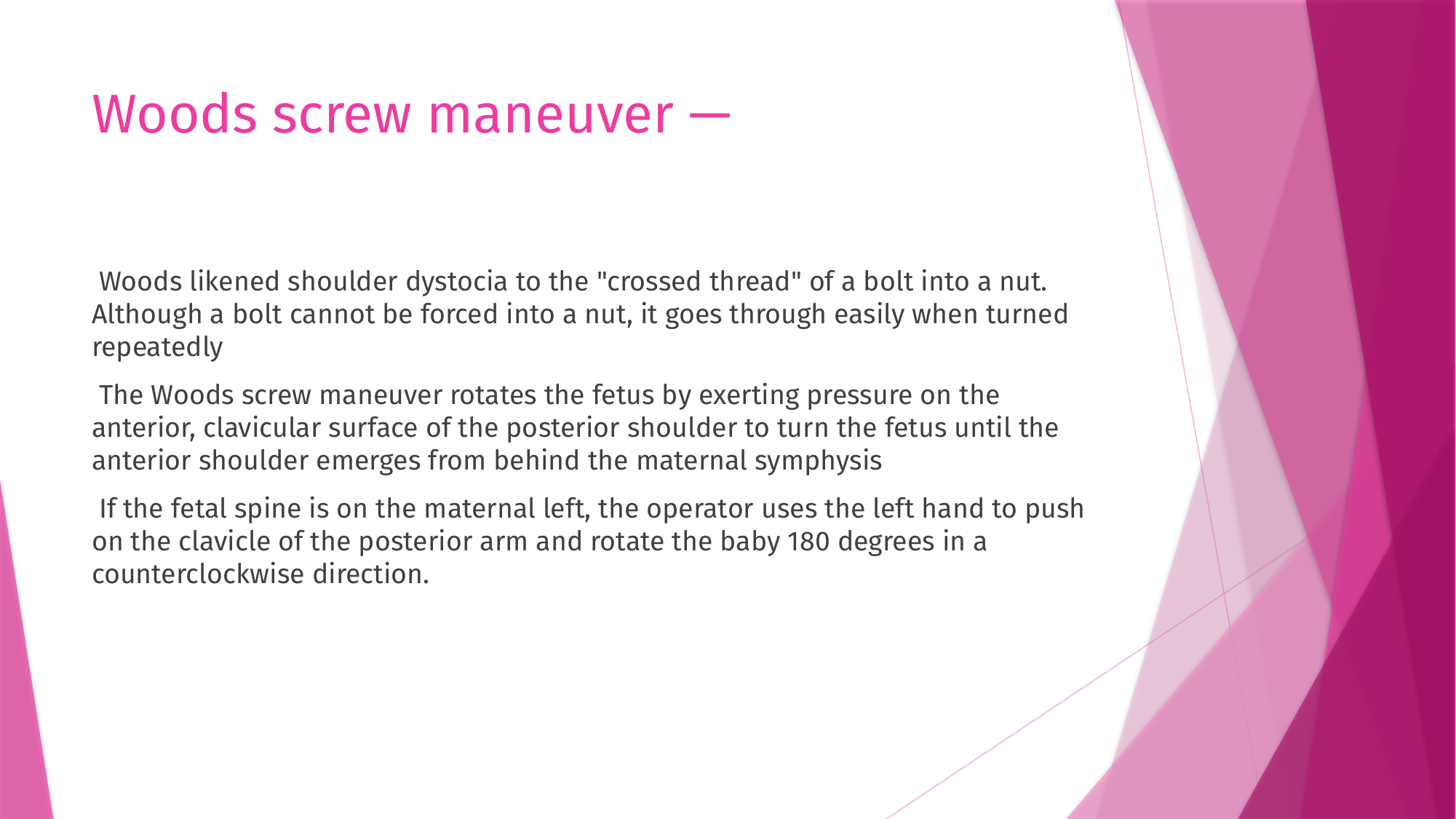

# Woods screw maneuver —
 Woods likened shoulder dystocia to the "crossed thread" of a bolt into a nut. Although a bolt cannot be forced into a nut, it goes through easily when turned repeatedly
 The Woods screw maneuver rotates the fetus by exerting pressure on the anterior, clavicular surface of the posterior shoulder to turn the fetus until the anterior shoulder emerges from behind the maternal symphysis
 If the fetal spine is on the maternal left, the operator uses the left hand to push on the clavicle of the posterior arm and rotate the baby 180 degrees in a counterclockwise direction.